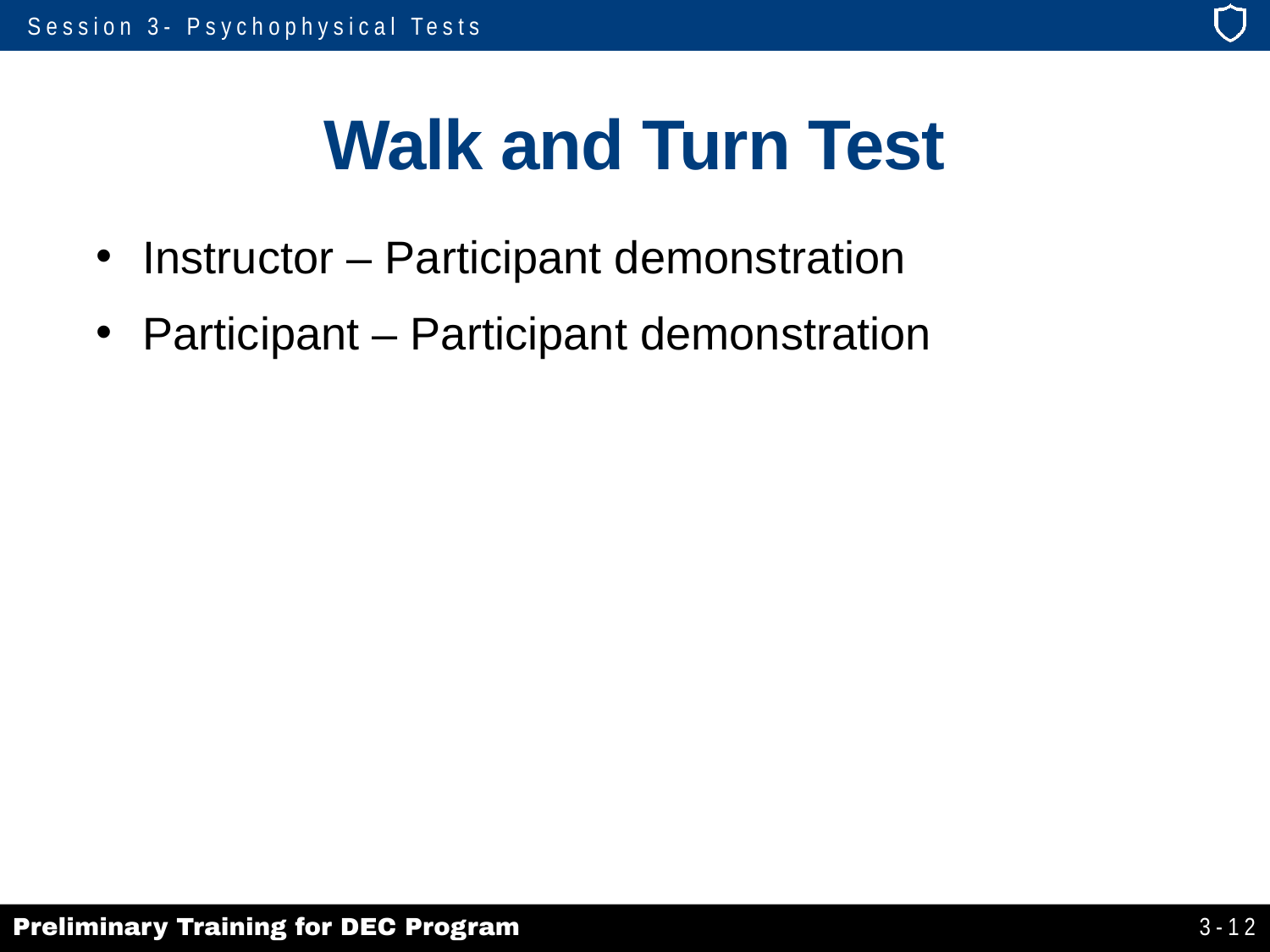

# Walk and Turn Test
Instructor – Participant demonstration
Participant – Participant demonstration

3-12